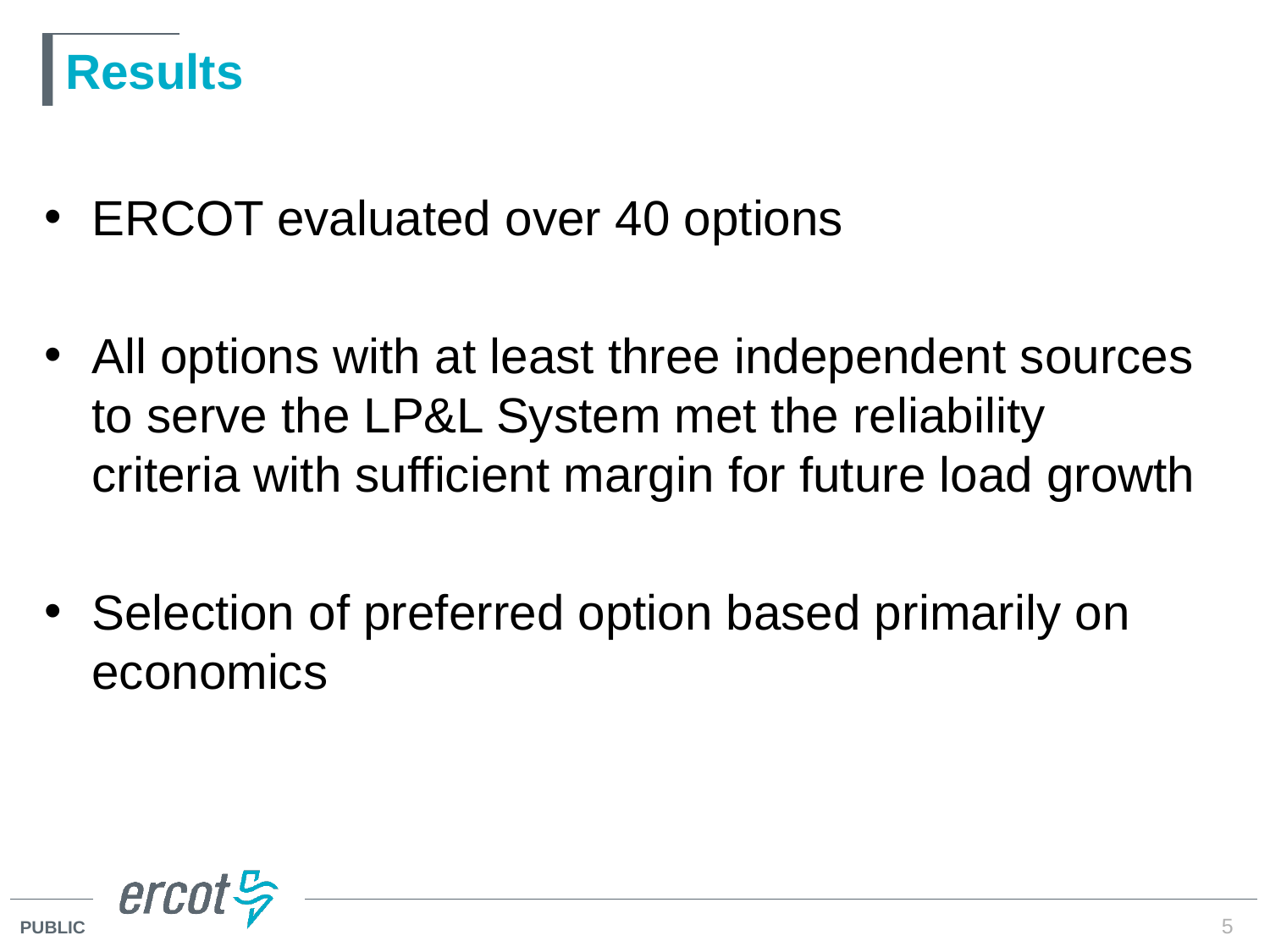

# Results
ERCOT evaluated over 40 options

All options with at least three independent sources to serve the LP&L System met the reliability criteria with sufficient margin for future load growth

Selection of preferred option based primarily on economics
5